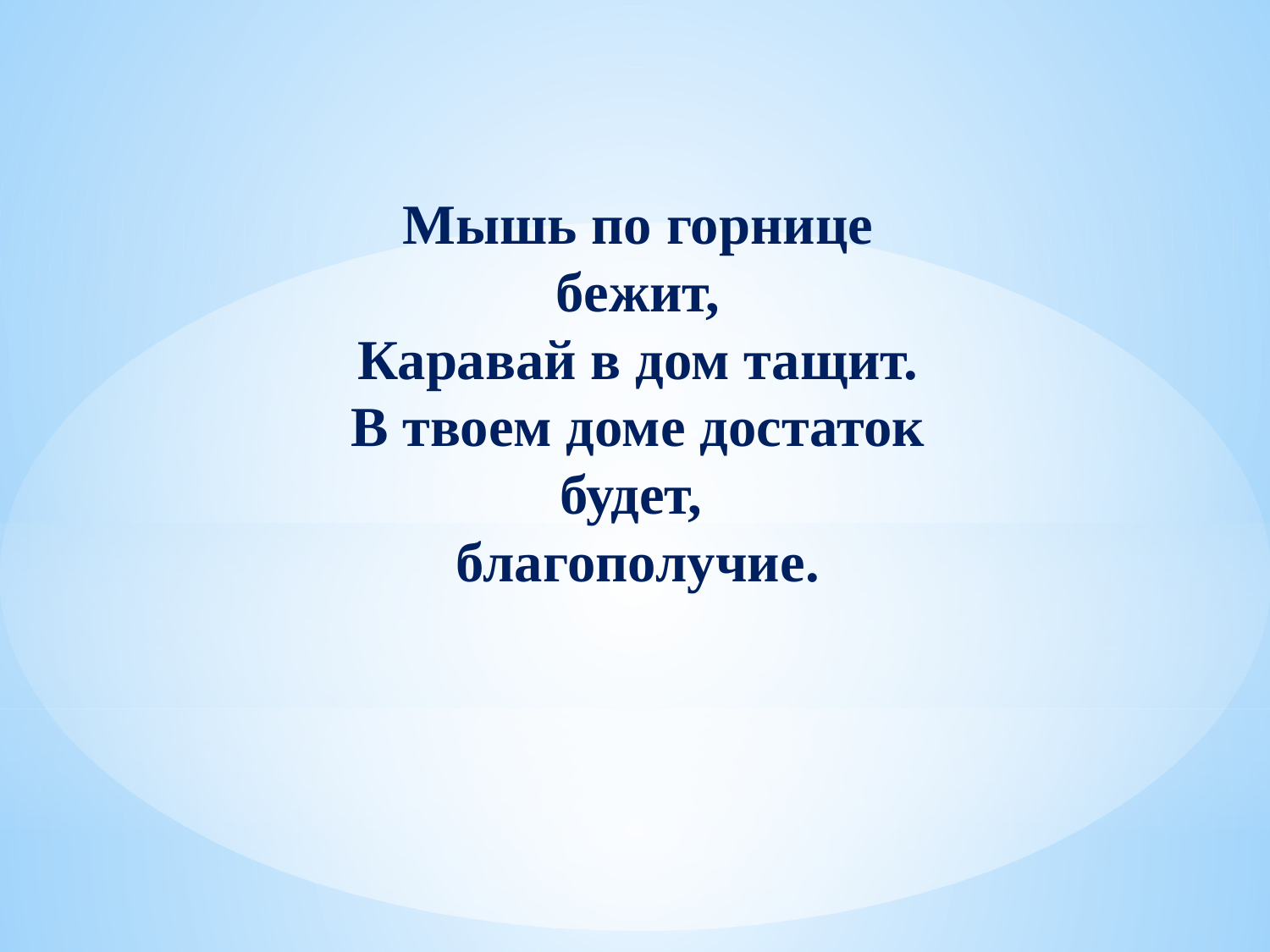

Мышь по горнице бежит,
Каравай в дом тащит.
В твоем доме достаток будет,
благополучие.